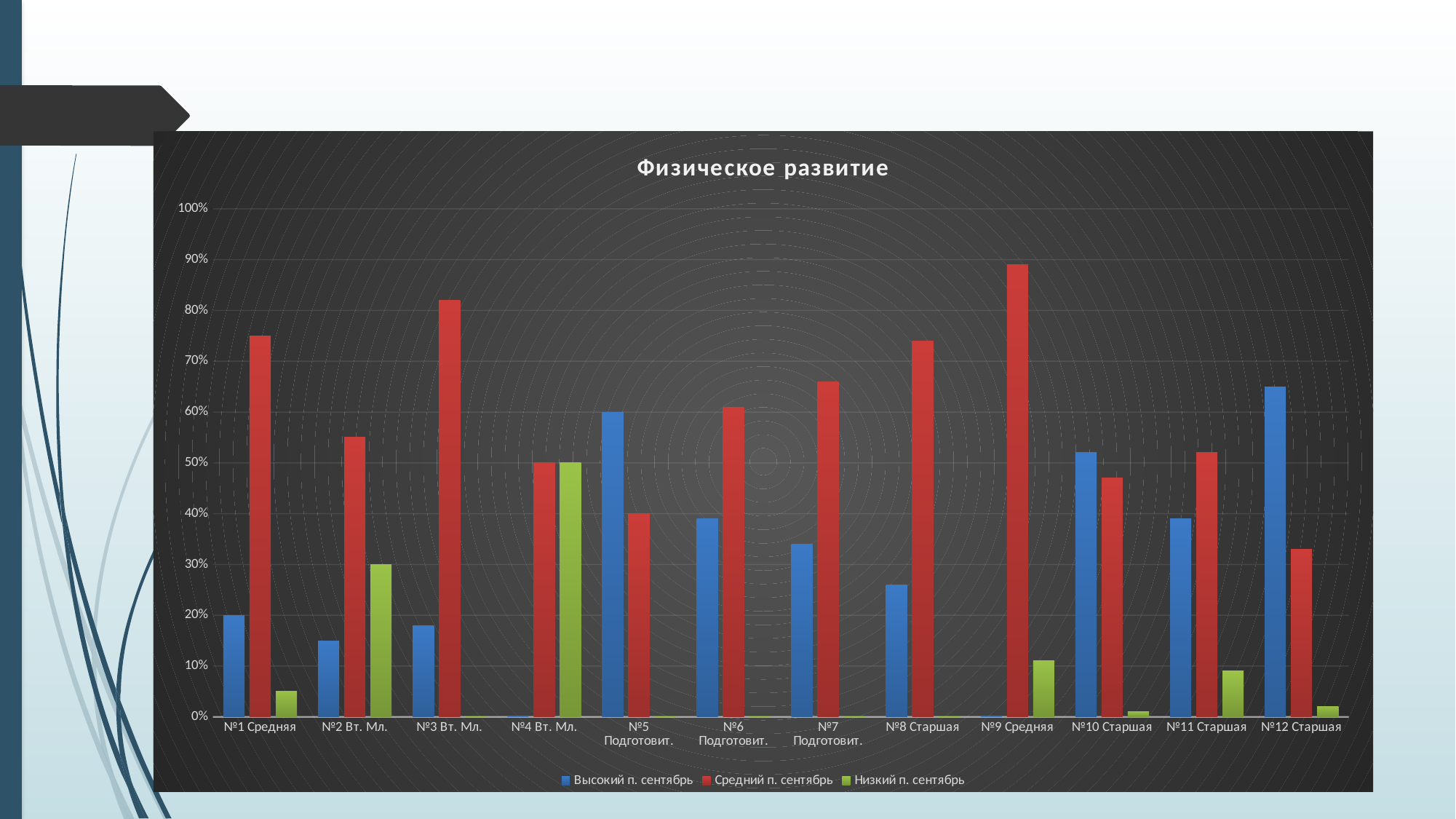

### Chart: Физическое развитие

| Category |  |  |  |
|---|---|---|---|
| №1 Средняя | 0.2 | 0.75 | 0.05 |
| №2 Вт. Мл. | 0.15 | 0.55 | 0.3 |
| №3 Вт. Мл. | 0.18 | 0.82 | 0.0 |
| №4 Вт. Мл. | 0.0 | 0.5 | 0.5 |
| №5 Подготовит. | 0.6 | 0.4 | 0.0 |
| №6 Подготовит. | 0.39 | 0.61 | 0.0 |
| №7 Подготовит. | 0.34 | 0.66 | 0.0 |
| №8 Старшая | 0.26 | 0.74 | 0.0 |
| №9 Средняя | 0.0 | 0.89 | 0.11 |
| №10 Старшая | 0.52 | 0.47 | 0.01 |
| №11 Старшая | 0.39 | 0.52 | 0.09 |
| №12 Старшая | 0.65 | 0.33 | 0.02 |